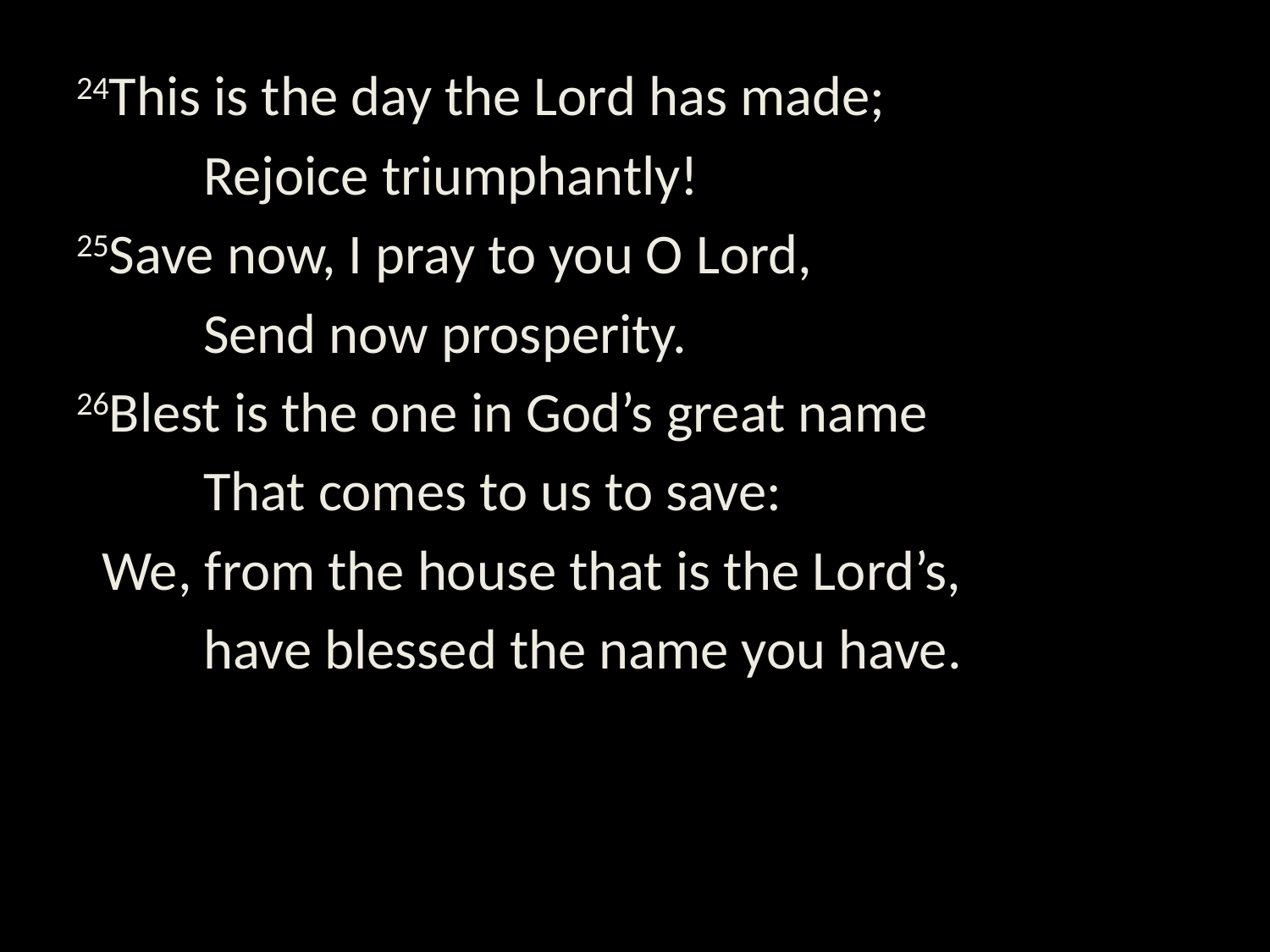

24This is the day the Lord has made;
	Rejoice triumphantly!
25Save now, I pray to you O Lord,
	Send now prosperity.
26Blest is the one in God’s great name
	That comes to us to save:
  We, from the house that is the Lord’s,
	have blessed the name you have.